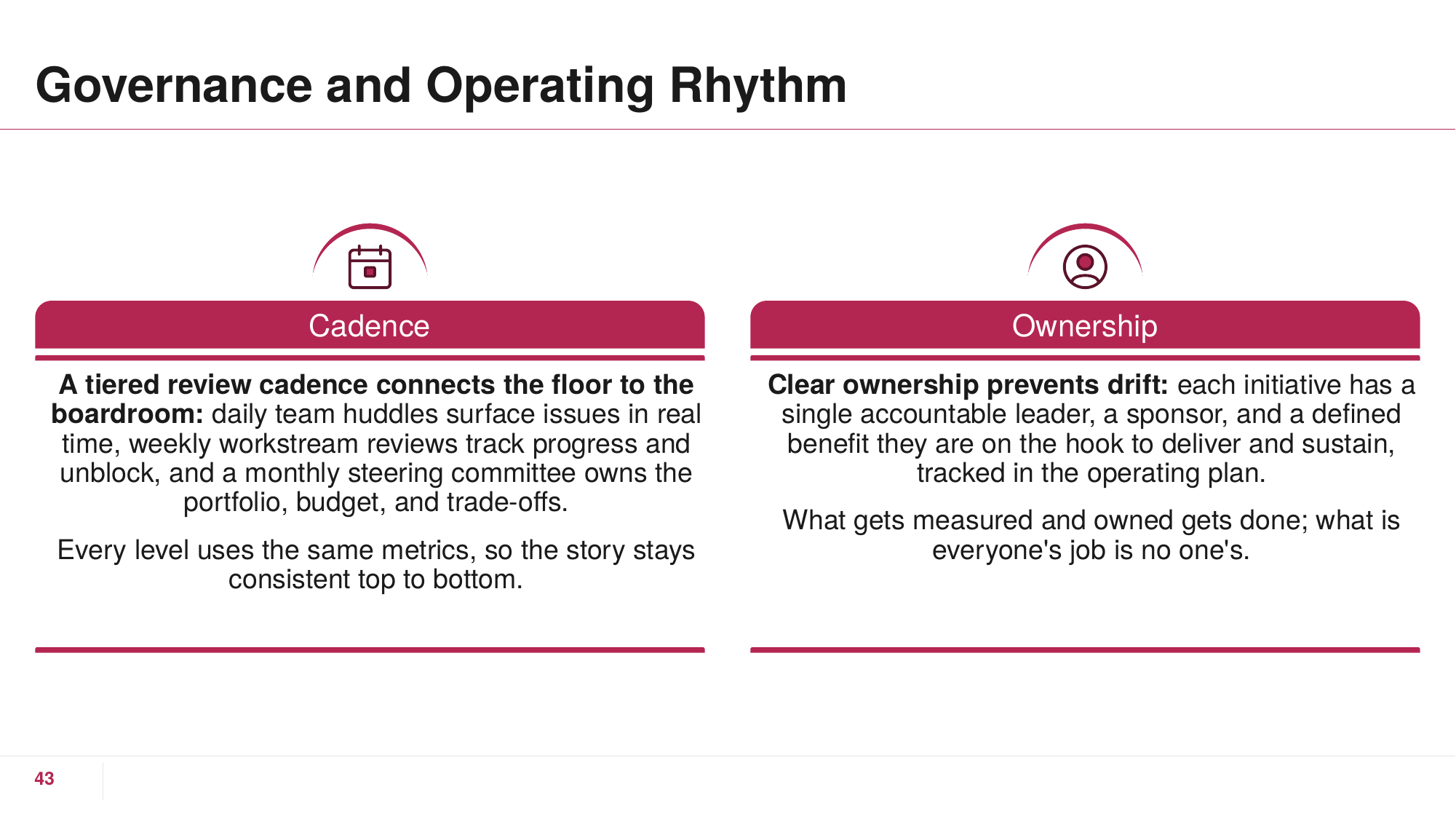

# Governance and Operating Rhythm

Cadence
Ownership

A tiered review cadence connects the floor to the boardroom: daily team huddles surface issues in real time, weekly workstream reviews track progress and unblock, and a monthly steering committee owns the portfolio, budget, and trade-offs.
Every level uses the same metrics, so the story stays consistent top to bottom.
Clear ownership prevents drift: each initiative has a single accountable leader, a sponsor, and a defined benefit they are on the hook to deliver and sustain, tracked in the operating plan.
What gets measured and owned gets done; what is everyone's job is no one's.

43